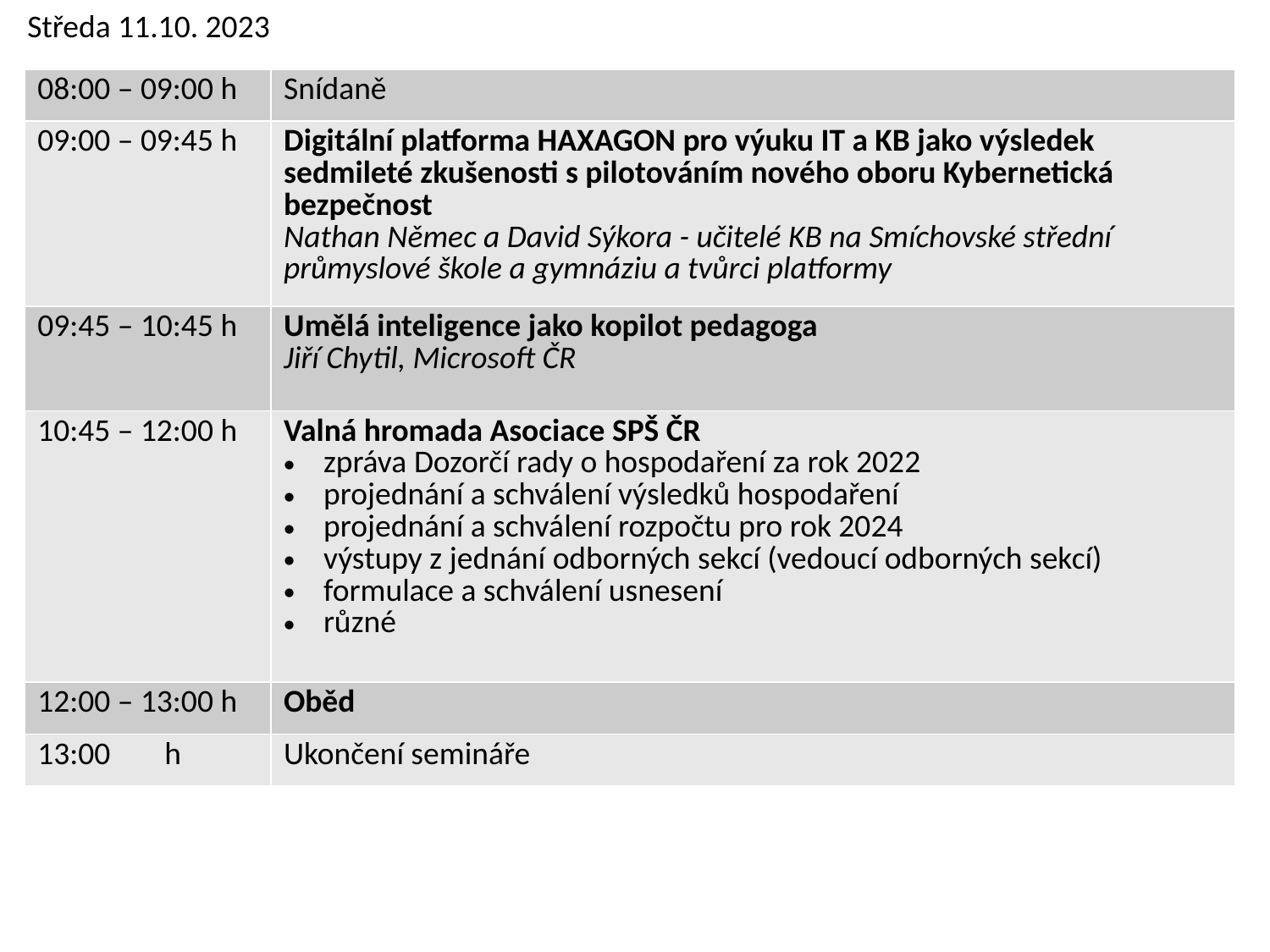

Středa 11.10. 2023
| 08:00 – 09:00 h | Snídaně |
| --- | --- |
| 09:00 – 09:45 h | Digitální platforma HAXAGON pro výuku IT a KB jako výsledek sedmileté zkušenosti s pilotováním nového oboru Kybernetická bezpečnost Nathan Němec a David Sýkora - učitelé KB na Smíchovské střední průmyslové škole a gymnáziu a tvůrci platformy |
| 09:45 – 10:45 h | Umělá inteligence jako kopilot pedagoga Jiří Chytil, Microsoft ČR |
| 10:45 – 12:00 h | Valná hromada Asociace SPŠ ČR zpráva Dozorčí rady o hospodaření za rok 2022 projednání a schválení výsledků hospodaření projednání a schválení rozpočtu pro rok 2024 výstupy z jednání odborných sekcí (vedoucí odborných sekcí) formulace a schválení usnesení různé |
| 12:00 – 13:00 h | Oběd |
| 13:00 h | Ukončení semináře |